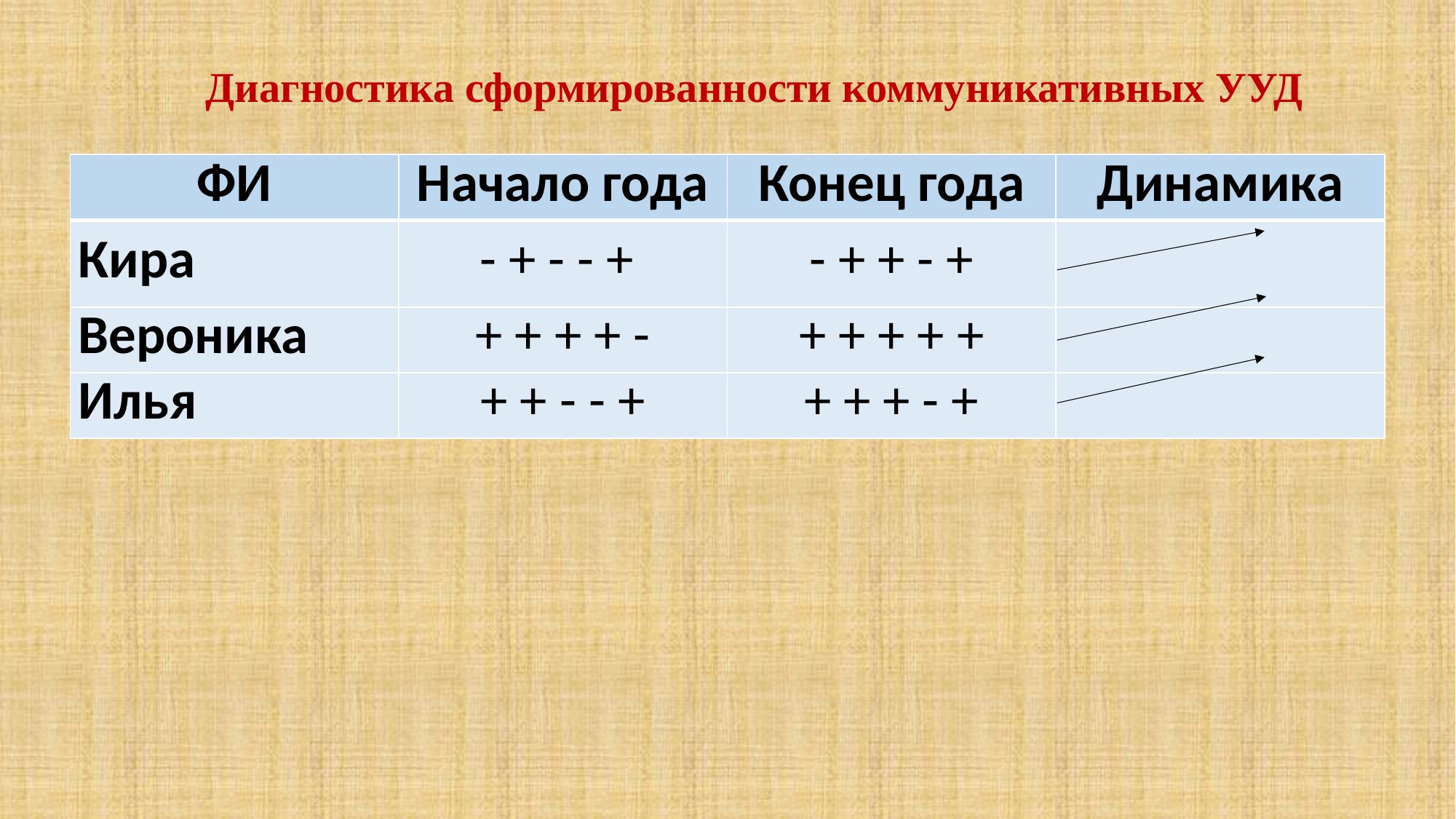

Диагностика сформированности коммуникативных УУД
| ФИ | Начало года | Конец года | Динамика |
| --- | --- | --- | --- |
| Кира | - + - - + | - + + - + |  |
| Вероника | + + + + - | + + + + + |  |
| Илья | + + - - + | + + + - + |  |